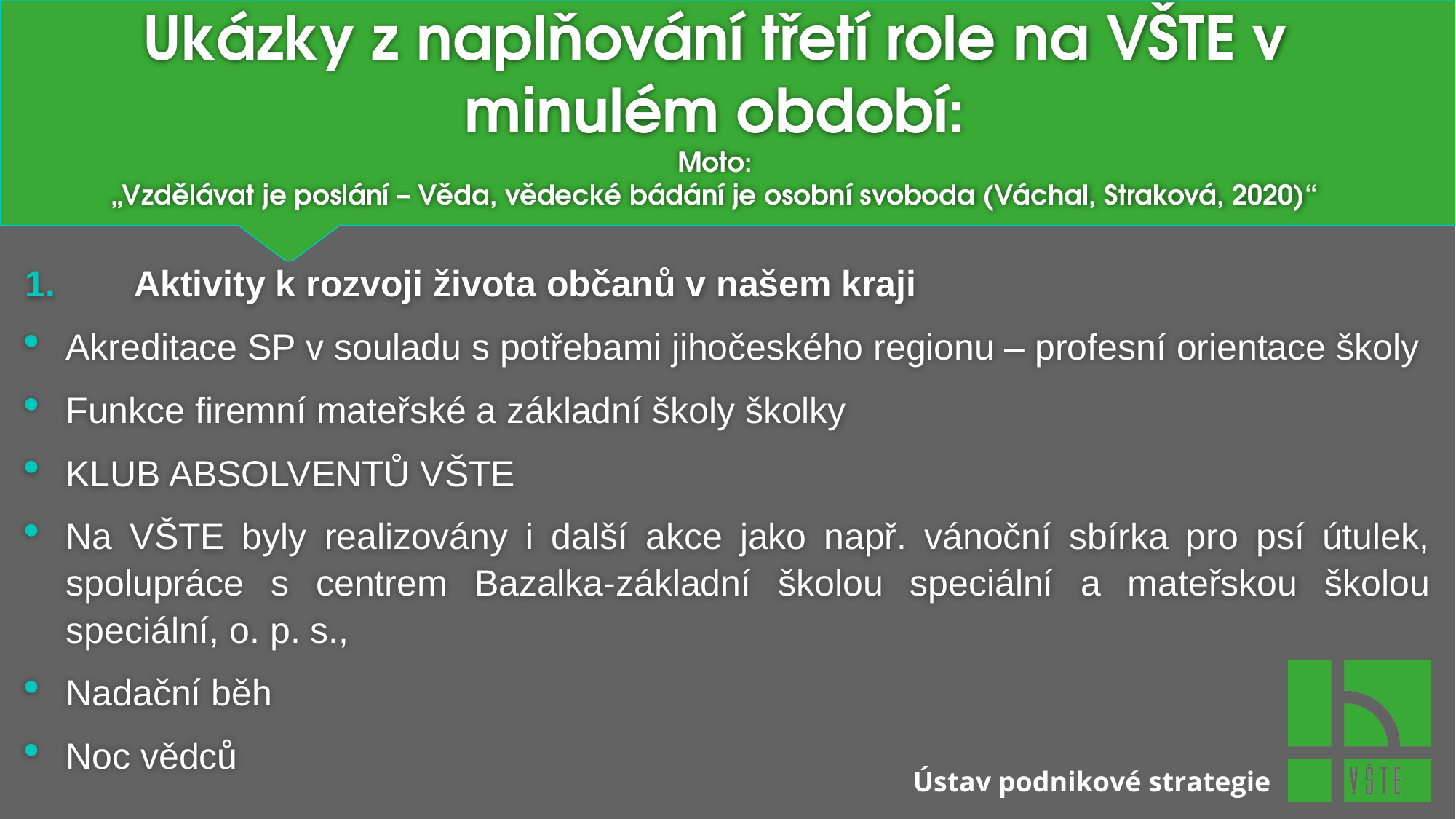

# Ukázky z naplňování třetí role na VŠTE v minulém období: Moto: „Vzdělávat je poslání – Věda, vědecké bádání je osobní svoboda (Váchal, Straková, 2020)“
1.	Aktivity k rozvoji života občanů v našem kraji
Akreditace SP v souladu s potřebami jihočeského regionu – profesní orientace školy
Funkce firemní mateřské a základní školy školky
KLUB ABSOLVENTŮ VŠTE
Na VŠTE byly realizovány i další akce jako např. vánoční sbírka pro psí útulek, spolupráce s centrem Bazalka-základní školou speciální a mateřskou školou speciální, o. p. s.,
Nadační běh
Noc vědců